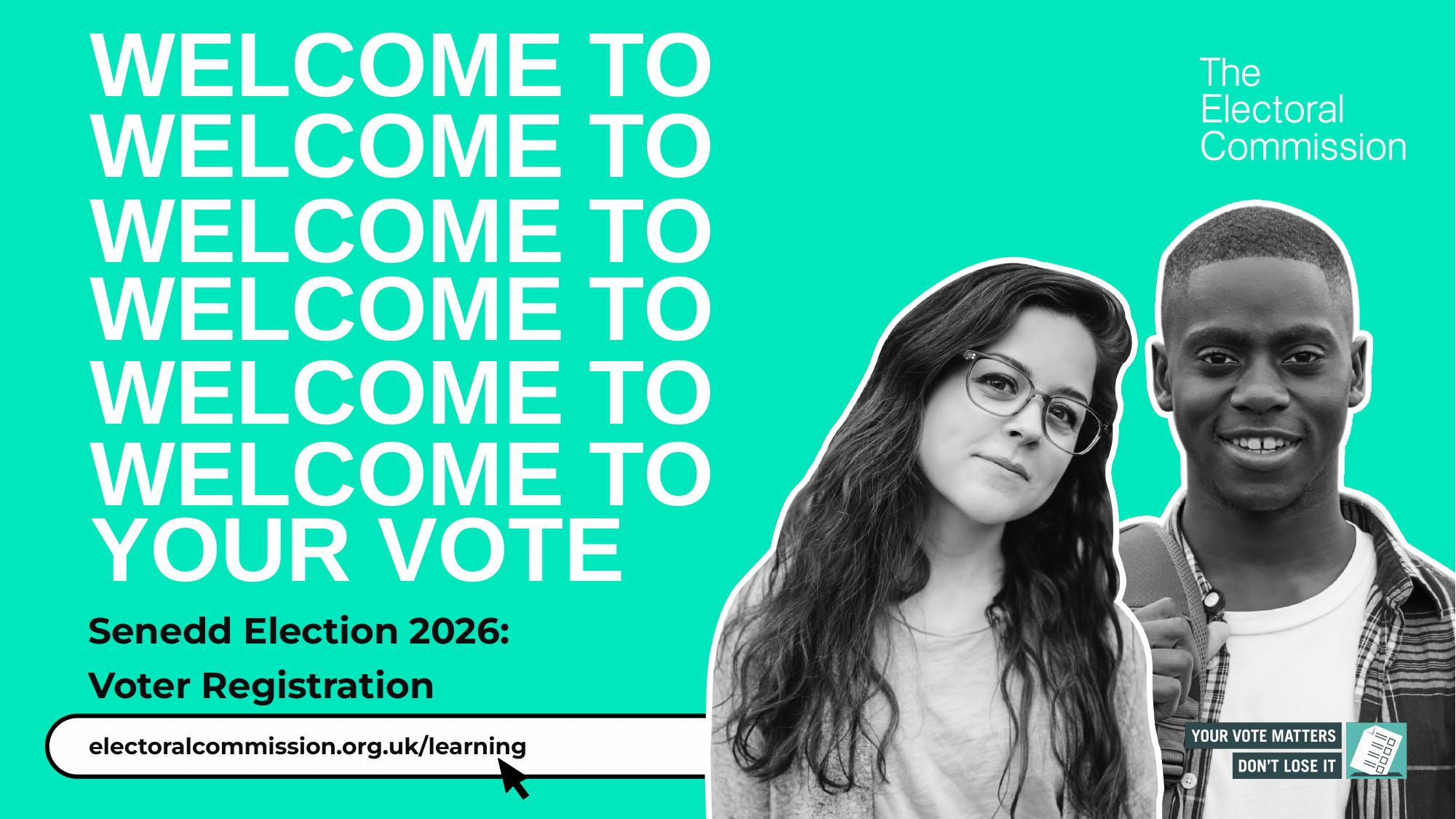

WELCOME TO

WELCOME TO

WELCOME TO

WELCOME TO

WELCOME TO
WELCOME TO YOUR VOTE
Senedd Election 2026:
Voter Registration